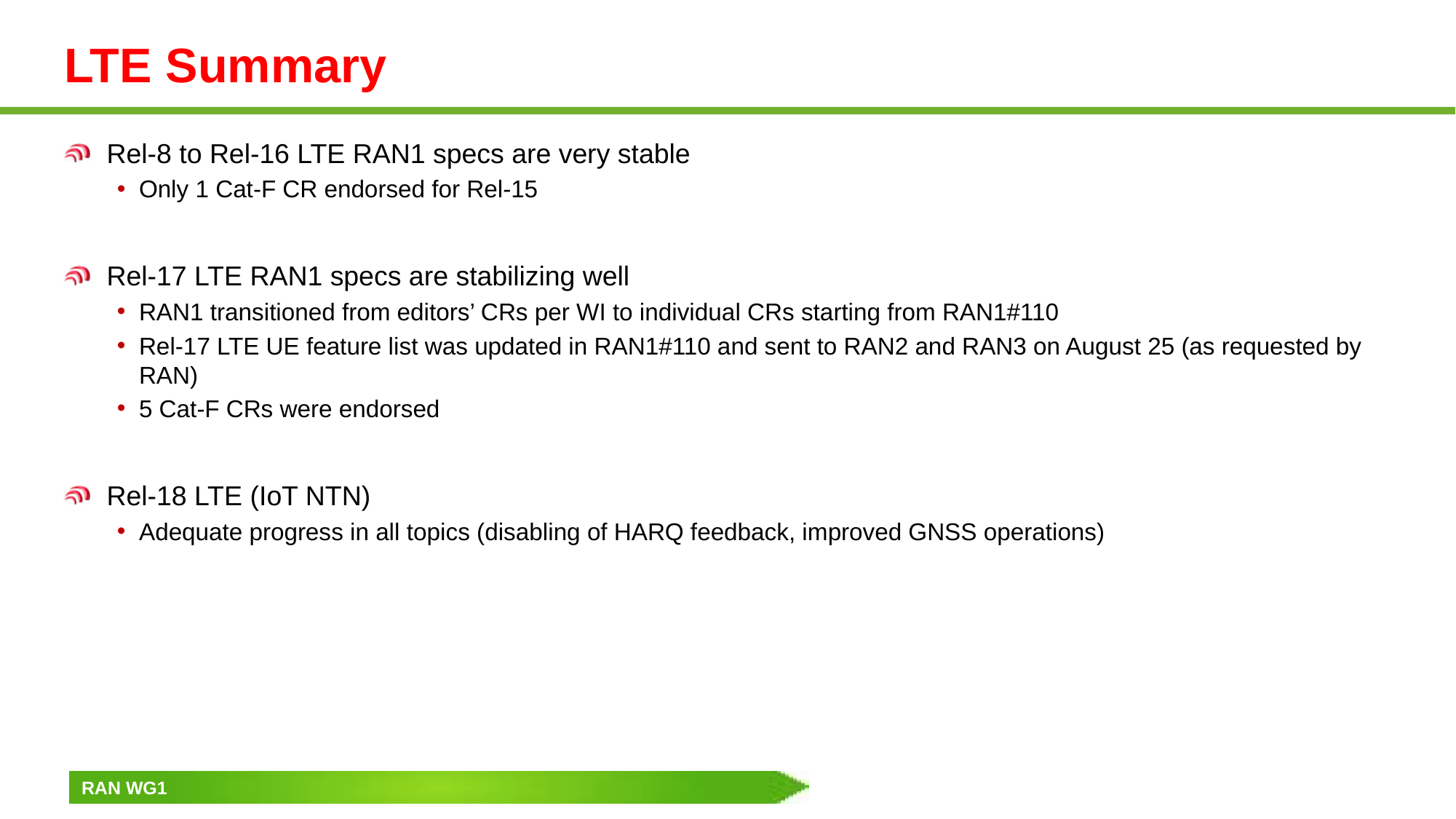

# LTE Summary
Rel-8 to Rel-16 LTE RAN1 specs are very stable
Only 1 Cat-F CR endorsed for Rel-15

Rel-17 LTE RAN1 specs are stabilizing well
RAN1 transitioned from editors’ CRs per WI to individual CRs starting from RAN1#110
Rel-17 LTE UE feature list was updated in RAN1#110 and sent to RAN2 and RAN3 on August 25 (as requested by RAN)
5 Cat-F CRs were endorsed

Rel-18 LTE (IoT NTN)
Adequate progress in all topics (disabling of HARQ feedback, improved GNSS operations)